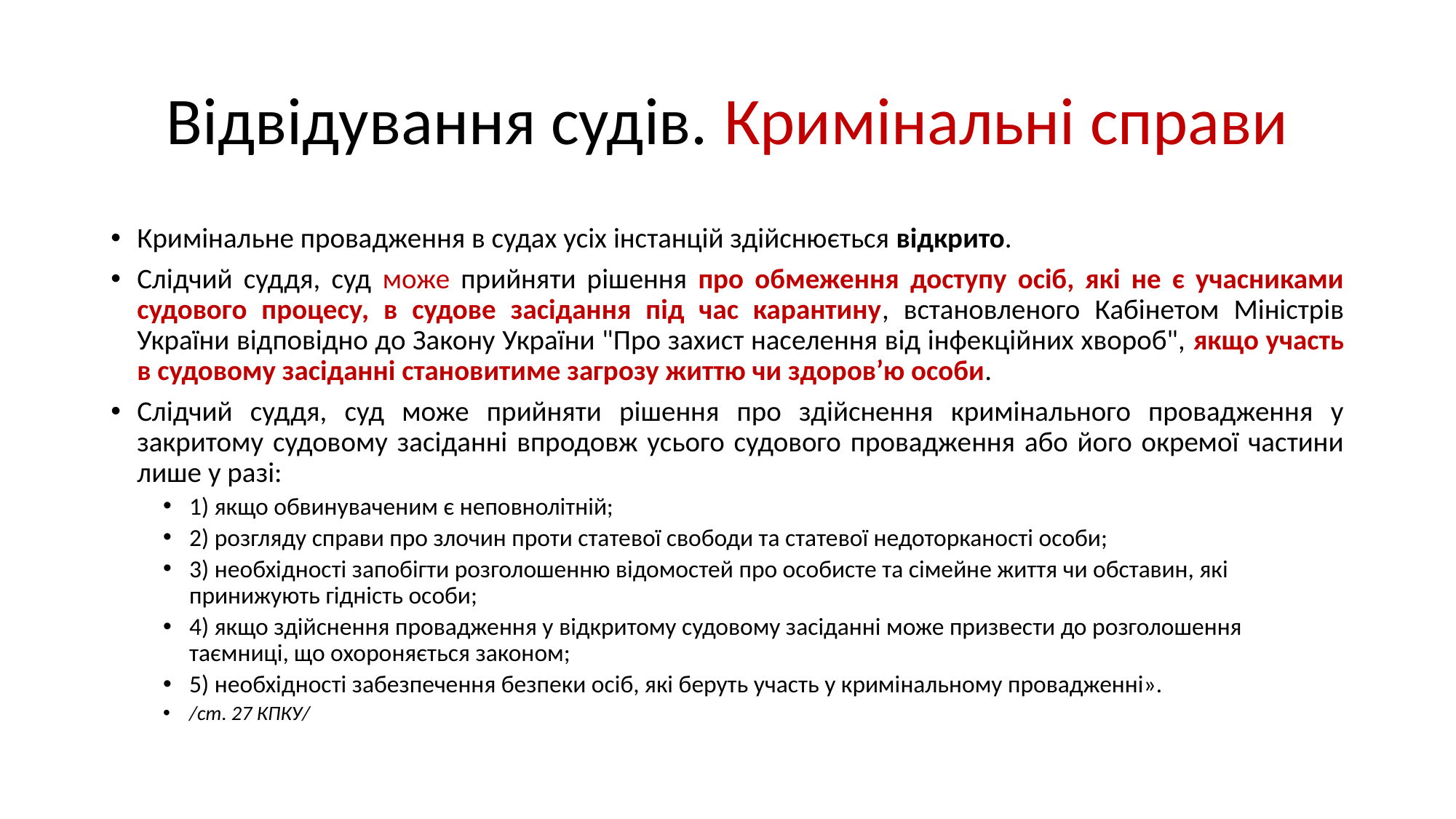

# Відвідування судів. Кримінальні справи
Кримінальне провадження в судах усіх інстанцій здійснюється відкрито.
Слідчий суддя, суд може прийняти рішення про обмеження доступу осіб, які не є учасниками судового процесу, в судове засідання під час карантину, встановленого Кабінетом Міністрів України відповідно до Закону України "Про захист населення від інфекційних хвороб", якщо участь в судовому засіданні становитиме загрозу життю чи здоров’ю особи.
Слідчий суддя, суд може прийняти рішення про здійснення кримінального провадження у закритому судовому засіданні впродовж усього судового провадження або його окремої частини лише у разі:
1) якщо обвинуваченим є неповнолітній;
2) розгляду справи про злочин проти статевої свободи та статевої недоторканості особи;
3) необхідності запобігти розголошенню відомостей про особисте та сімейне життя чи обставин, які принижують гідність особи;
4) якщо здійснення провадження у відкритому судовому засіданні може призвести до розголошення таємниці, що охороняється законом;
5) необхідності забезпечення безпеки осіб, які беруть участь у кримінальному провадженні».
/ст. 27 КПКУ/